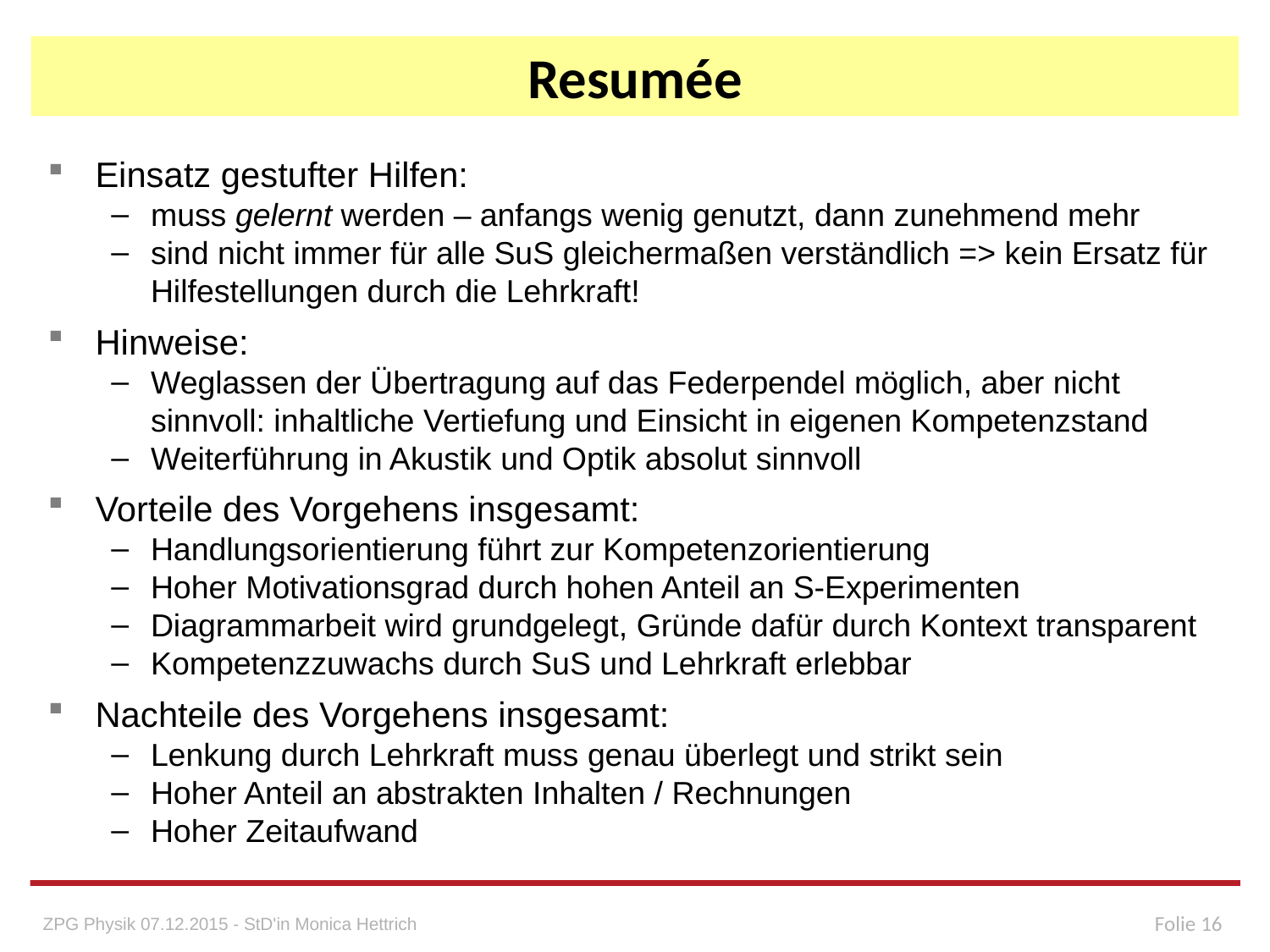

# Resumée
Einsatz gestufter Hilfen:
muss gelernt werden – anfangs wenig genutzt, dann zunehmend mehr
sind nicht immer für alle SuS gleichermaßen verständlich => kein Ersatz für Hilfestellungen durch die Lehrkraft!
Hinweise:
Weglassen der Übertragung auf das Federpendel möglich, aber nicht sinnvoll: inhaltliche Vertiefung und Einsicht in eigenen Kompetenzstand
Weiterführung in Akustik und Optik absolut sinnvoll
Vorteile des Vorgehens insgesamt:
Handlungsorientierung führt zur Kompetenzorientierung
Hoher Motivationsgrad durch hohen Anteil an S-Experimenten
Diagrammarbeit wird grundgelegt, Gründe dafür durch Kontext transparent
Kompetenzzuwachs durch SuS und Lehrkraft erlebbar
Nachteile des Vorgehens insgesamt:
Lenkung durch Lehrkraft muss genau überlegt und strikt sein
Hoher Anteil an abstrakten Inhalten / Rechnungen
Hoher Zeitaufwand
Folie 16
ZPG Physik 07.12.2015 - StD'in Monica Hettrich